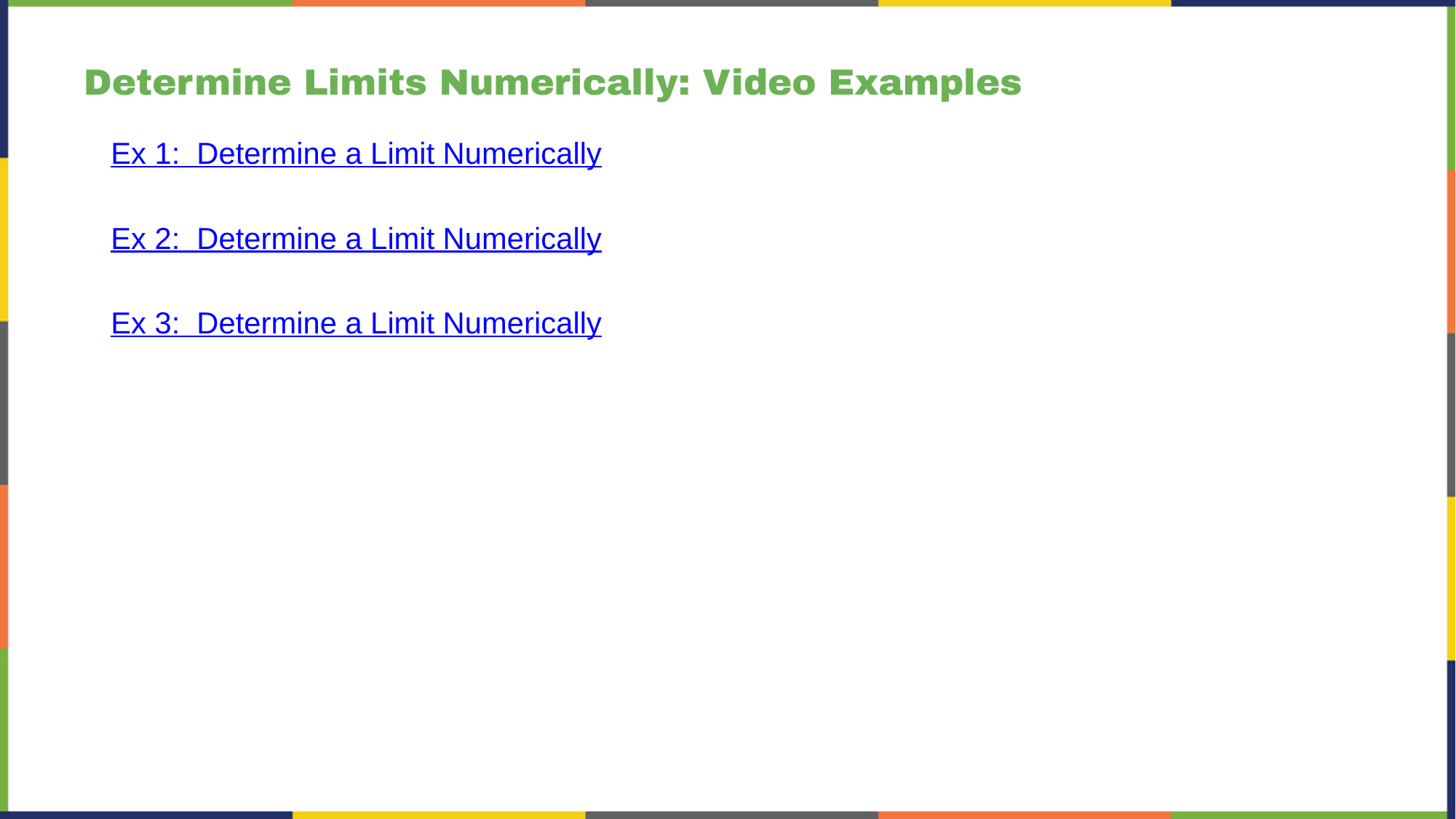

# Determine Limits Numerically: Video Examples
Ex 1:  Determine a Limit Numerically

Ex 2:  Determine a Limit Numerically

Ex 3:  Determine a Limit Numerically